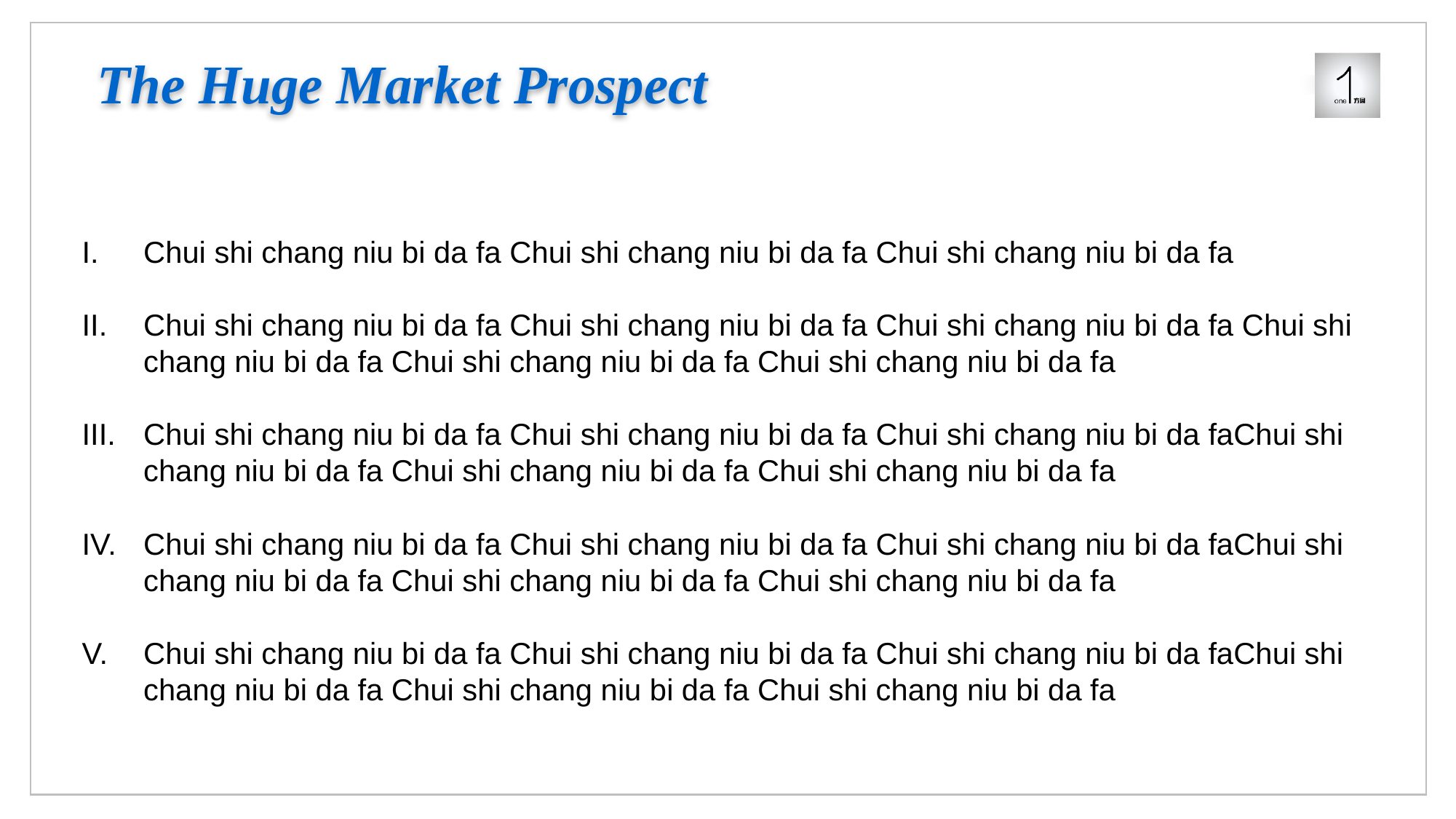

The Huge Market Prospect
Chui shi chang niu bi da fa Chui shi chang niu bi da fa Chui shi chang niu bi da fa

Chui shi chang niu bi da fa Chui shi chang niu bi da fa Chui shi chang niu bi da fa Chui shi chang niu bi da fa Chui shi chang niu bi da fa Chui shi chang niu bi da fa

Chui shi chang niu bi da fa Chui shi chang niu bi da fa Chui shi chang niu bi da faChui shi chang niu bi da fa Chui shi chang niu bi da fa Chui shi chang niu bi da fa

Chui shi chang niu bi da fa Chui shi chang niu bi da fa Chui shi chang niu bi da faChui shi chang niu bi da fa Chui shi chang niu bi da fa Chui shi chang niu bi da fa

Chui shi chang niu bi da fa Chui shi chang niu bi da fa Chui shi chang niu bi da faChui shi chang niu bi da fa Chui shi chang niu bi da fa Chui shi chang niu bi da fa